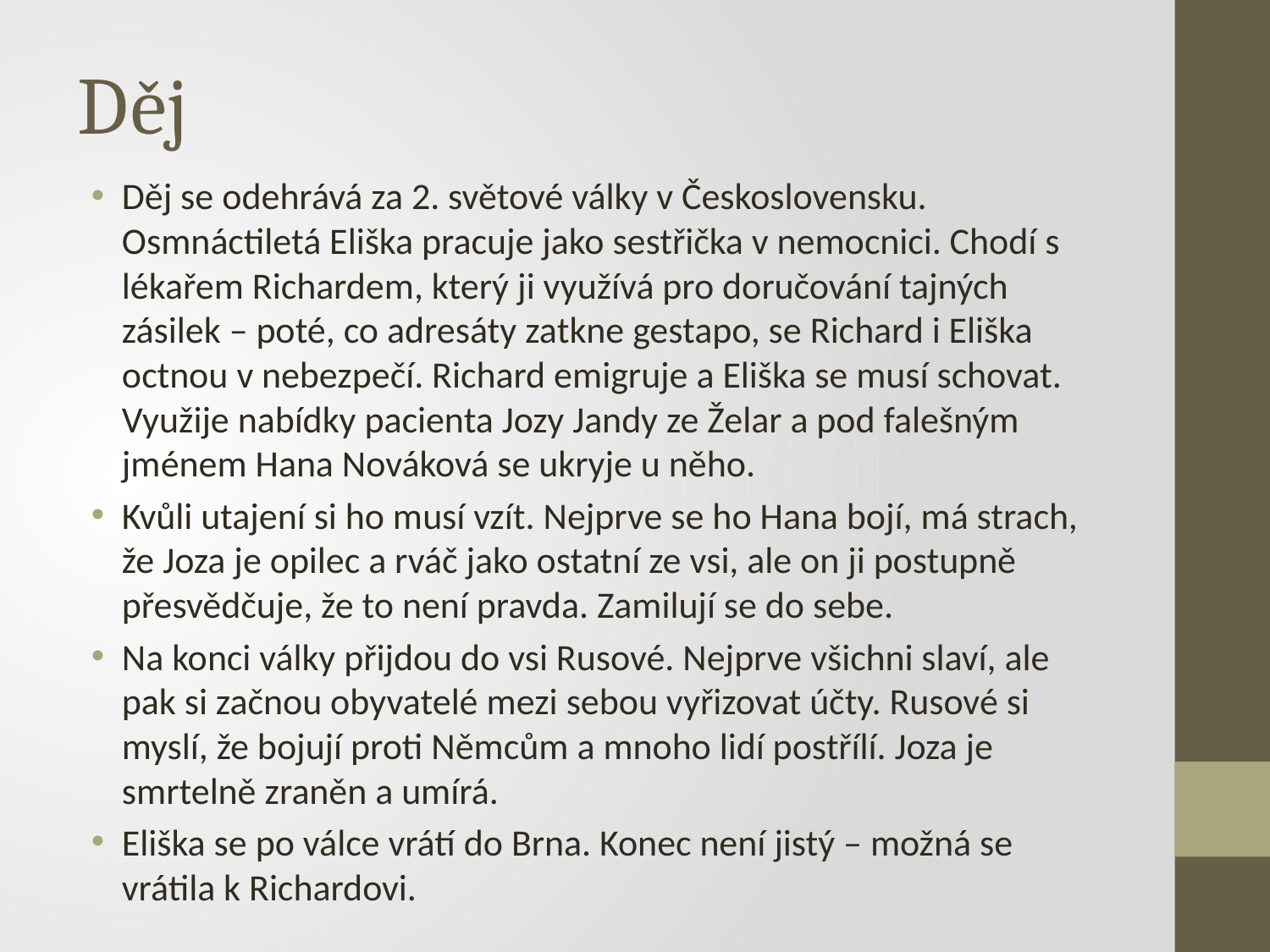

# Děj
Děj se odehrává za 2. světové války v Československu. Osmnáctiletá Eliška pracuje jako sestřička v nemocnici. Chodí s lékařem Richardem, který ji využívá pro doručování tajných zásilek – poté, co adresáty zatkne gestapo, se Richard i Eliška octnou v nebezpečí. Richard emigruje a Eliška se musí schovat. Využije nabídky pacienta Jozy Jandy ze Želar a pod falešným jménem Hana Nováková se ukryje u něho.
Kvůli utajení si ho musí vzít. Nejprve se ho Hana bojí, má strach, že Joza je opilec a rváč jako ostatní ze vsi, ale on ji postupně přesvědčuje, že to není pravda. Zamilují se do sebe.
Na konci války přijdou do vsi Rusové. Nejprve všichni slaví, ale pak si začnou obyvatelé mezi sebou vyřizovat účty. Rusové si myslí, že bojují proti Němcům a mnoho lidí postřílí. Joza je smrtelně zraněn a umírá.
Eliška se po válce vrátí do Brna. Konec není jistý – možná se vrátila k Richardovi.